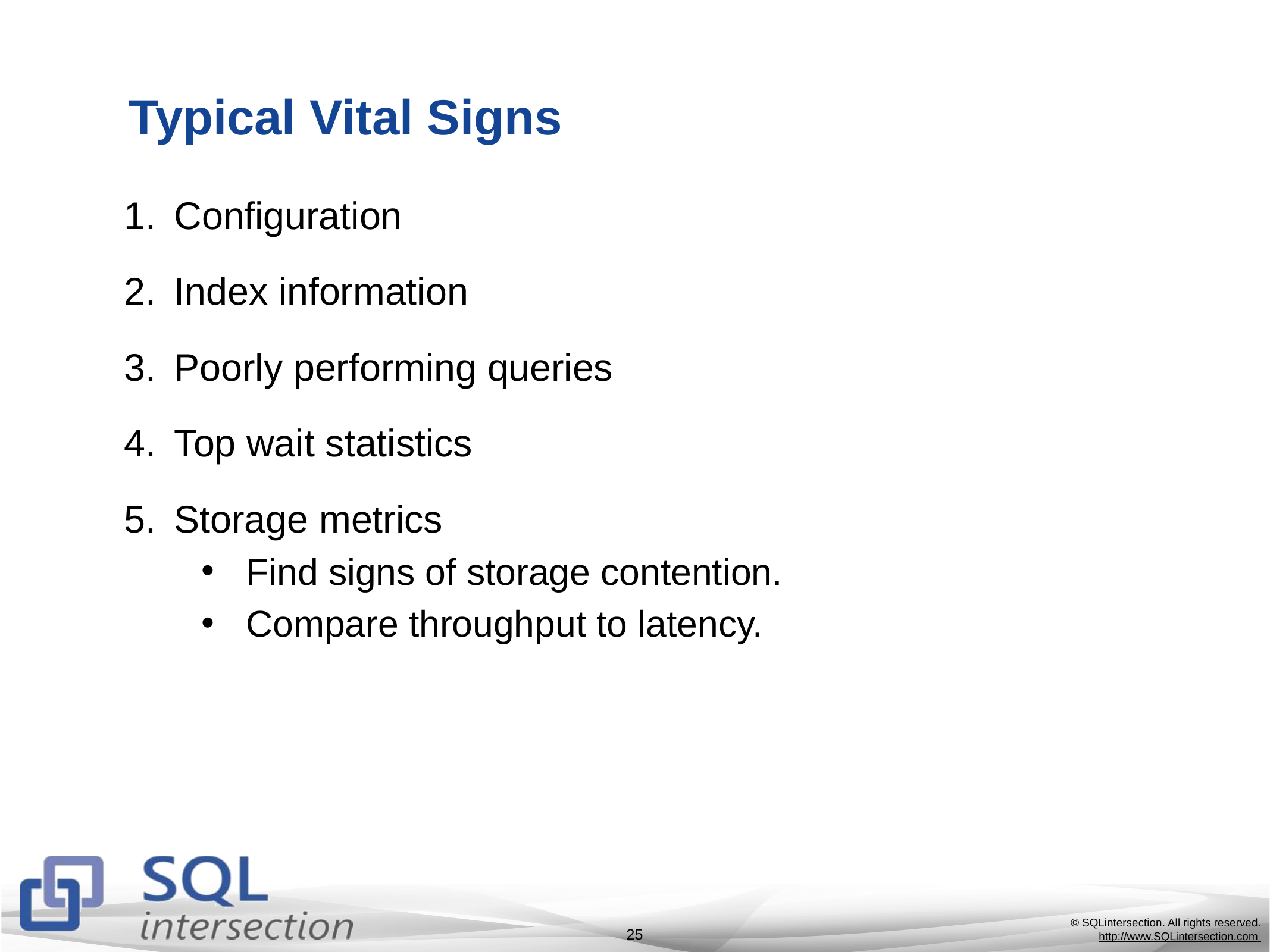

# Typical Vital Signs
Configuration
Index information
Poorly performing queries
Top wait statistics
Storage metrics
Find signs of storage contention.
Compare throughput to latency.